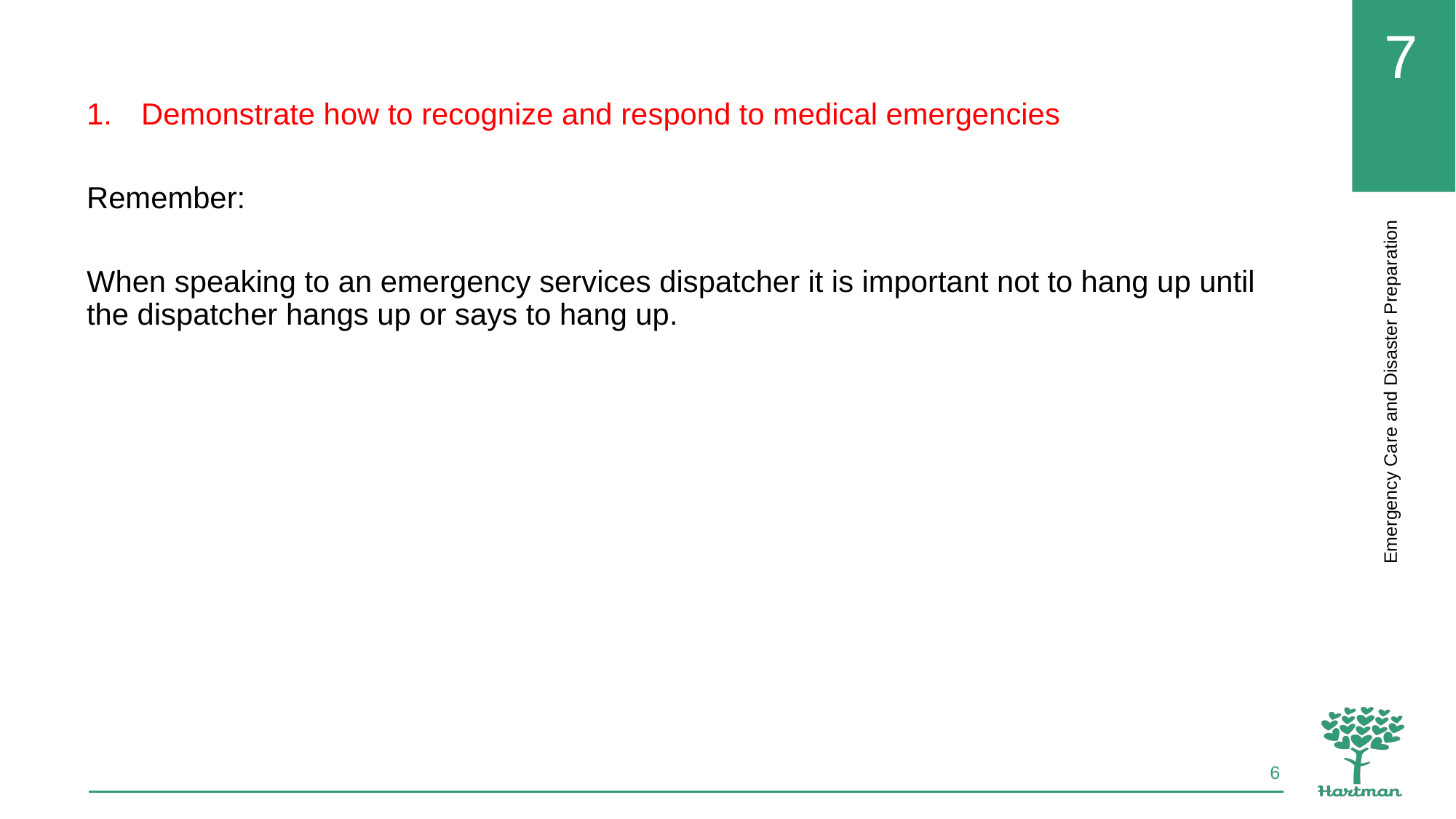

Demonstrate how to recognize and respond to medical emergencies

Remember:

When speaking to an emergency services dispatcher it is important not to hang up until the dispatcher hangs up or says to hang up.

6